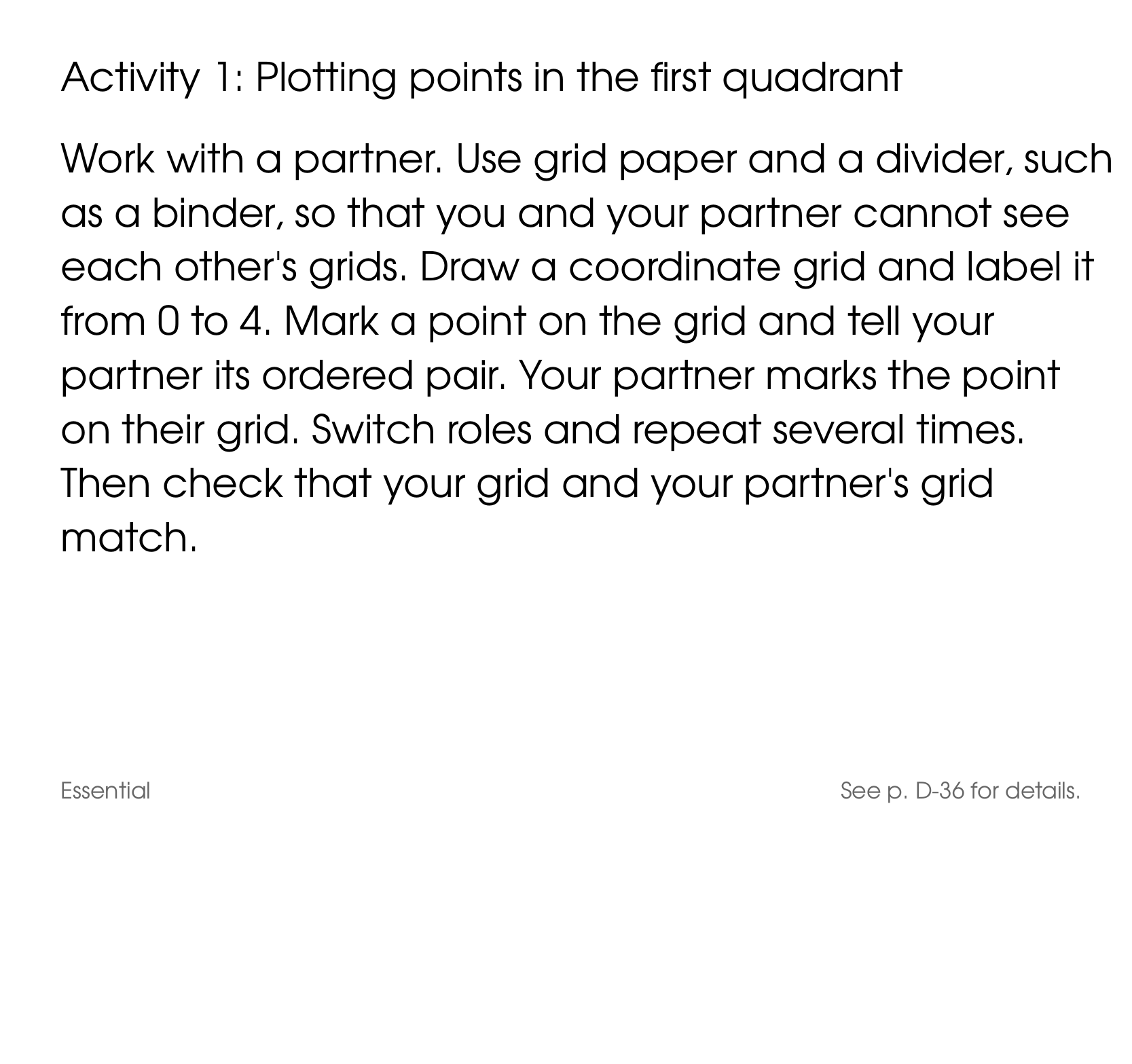

Activity 1: Plotting points in the first quadrant
Work with a partner. Use grid paper and a divider, such as a binder, so that you and your partner cannot see each other's grids. Draw a coordinate grid and label it from 0 to 4. Mark a point on the grid and tell your partner its ordered pair. Your partner marks the point on their grid. Switch roles and repeat several times. Then check that your grid and your partner's grid match.
Essential
See p. D-36 for details.